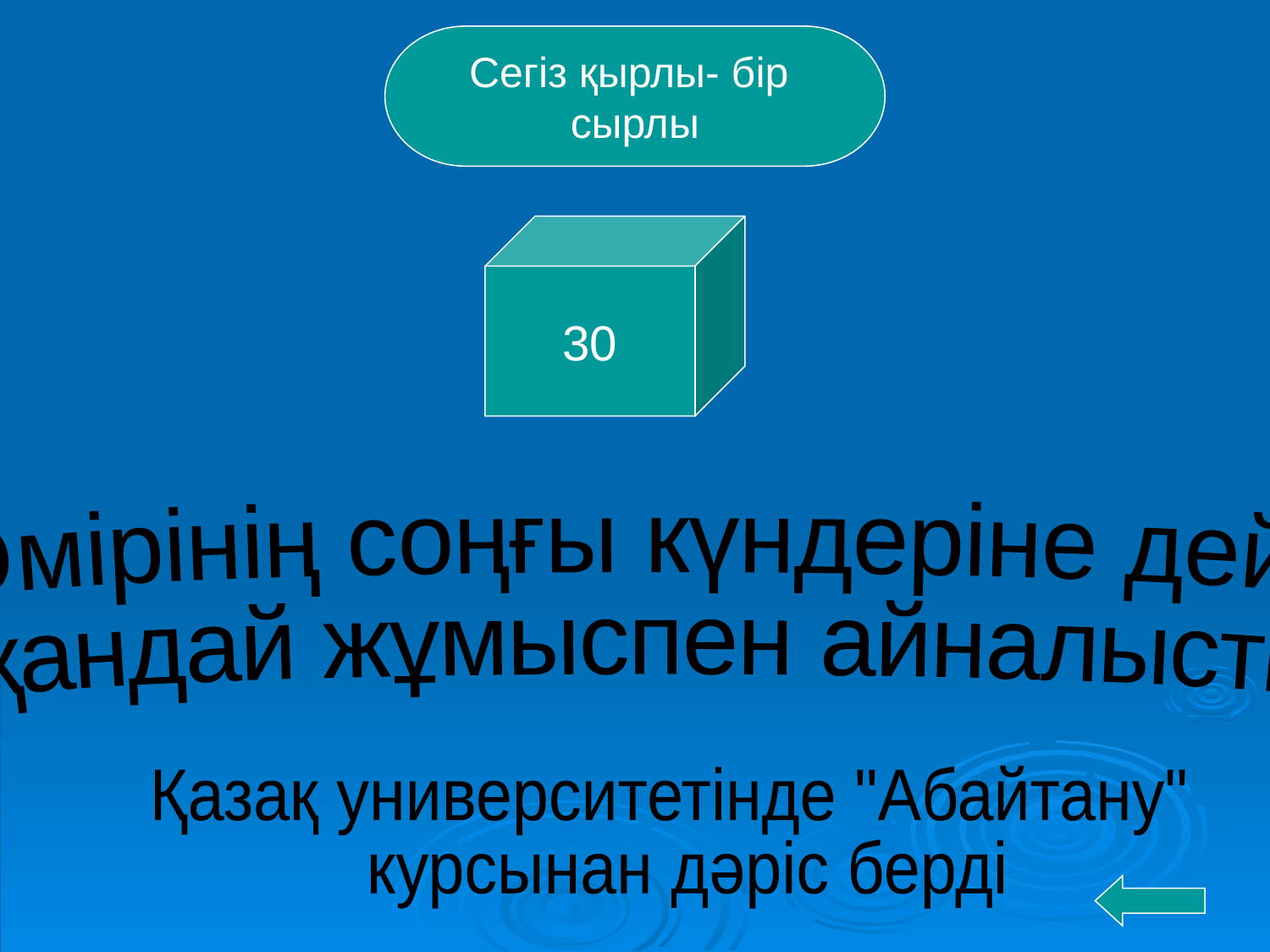

Сегіз қырлы- бір
сырлы
30
Өмірінің соңғы күндеріне дейін
 қандай жұмыспен айналысты?
Қазақ университетінде "Абайтану"
 курсынан дәріс берді